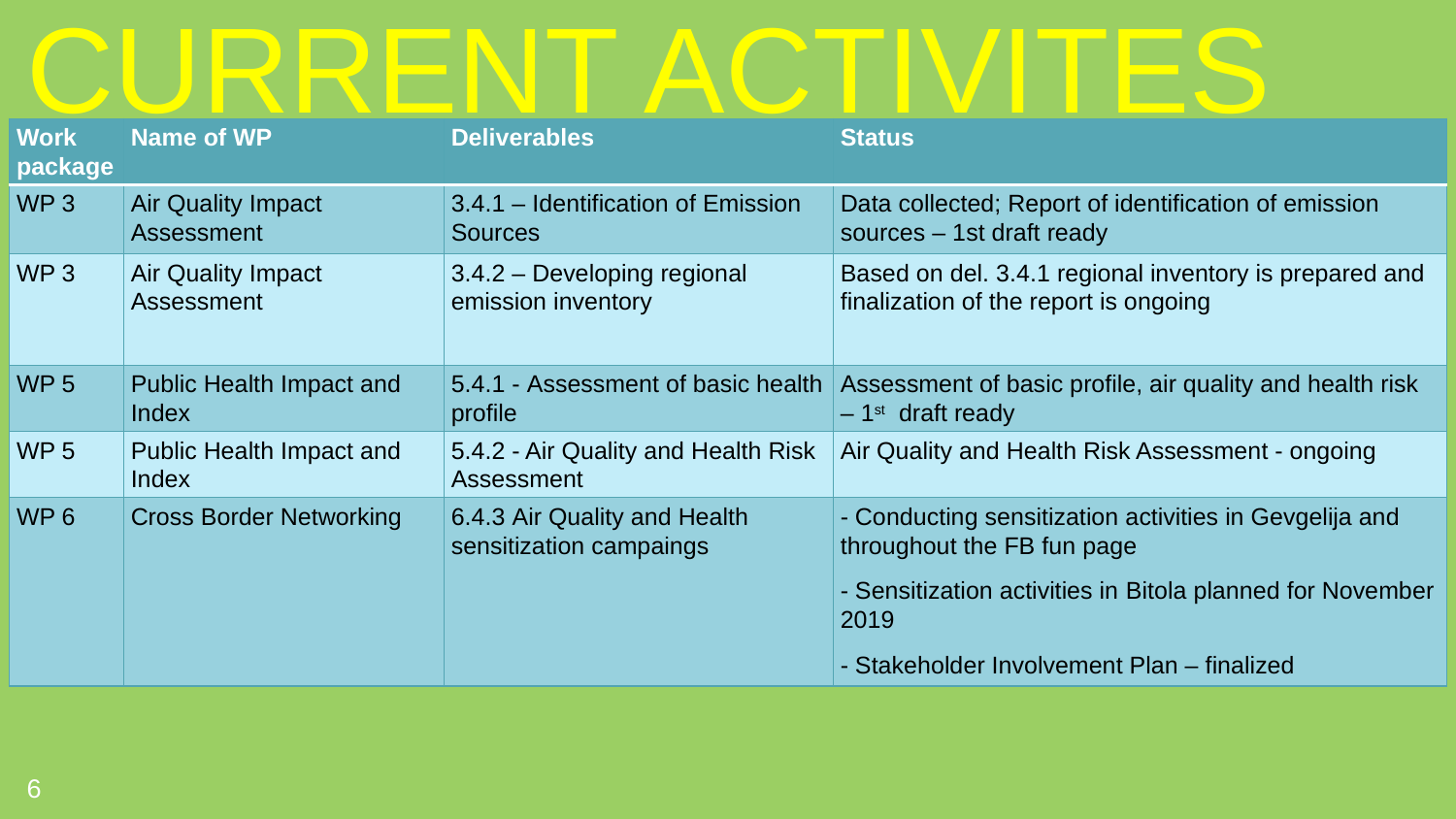

CURRENT ACTIVITES
| Work package | Name of WP | Deliverables | Status |
| --- | --- | --- | --- |
| WP 3 | Air Quality Impact Assessment | 3.4.1 – Identification of Emission Sources | Data collected; Report of identification of emission sources – 1st draft ready |
| WP 3 | Air Quality Impact Assessment | 3.4.2 – Developing regional emission inventory | Based on del. 3.4.1 regional inventory is prepared and finalization of the report is ongoing |
| WP 5 | Public Health Impact and Index | 5.4.1 - Assessment of basic health profile | Assessment of basic profile, air quality and health risk – 1st draft ready |
| WP 5 | Public Health Impact and Index | 5.4.2 - Air Quality and Health Risk Assessment | Air Quality and Health Risk Assessment - ongoing |
| WP 6 | Cross Border Networking | 6.4.3 Air Quality and Health sensitization campaings | - Conducting sensitization activities in Gevgelija and throughout the FB fun page - Sensitization activities in Bitola planned for November 2019 - Stakeholder Involvement Plan – finalized |
6